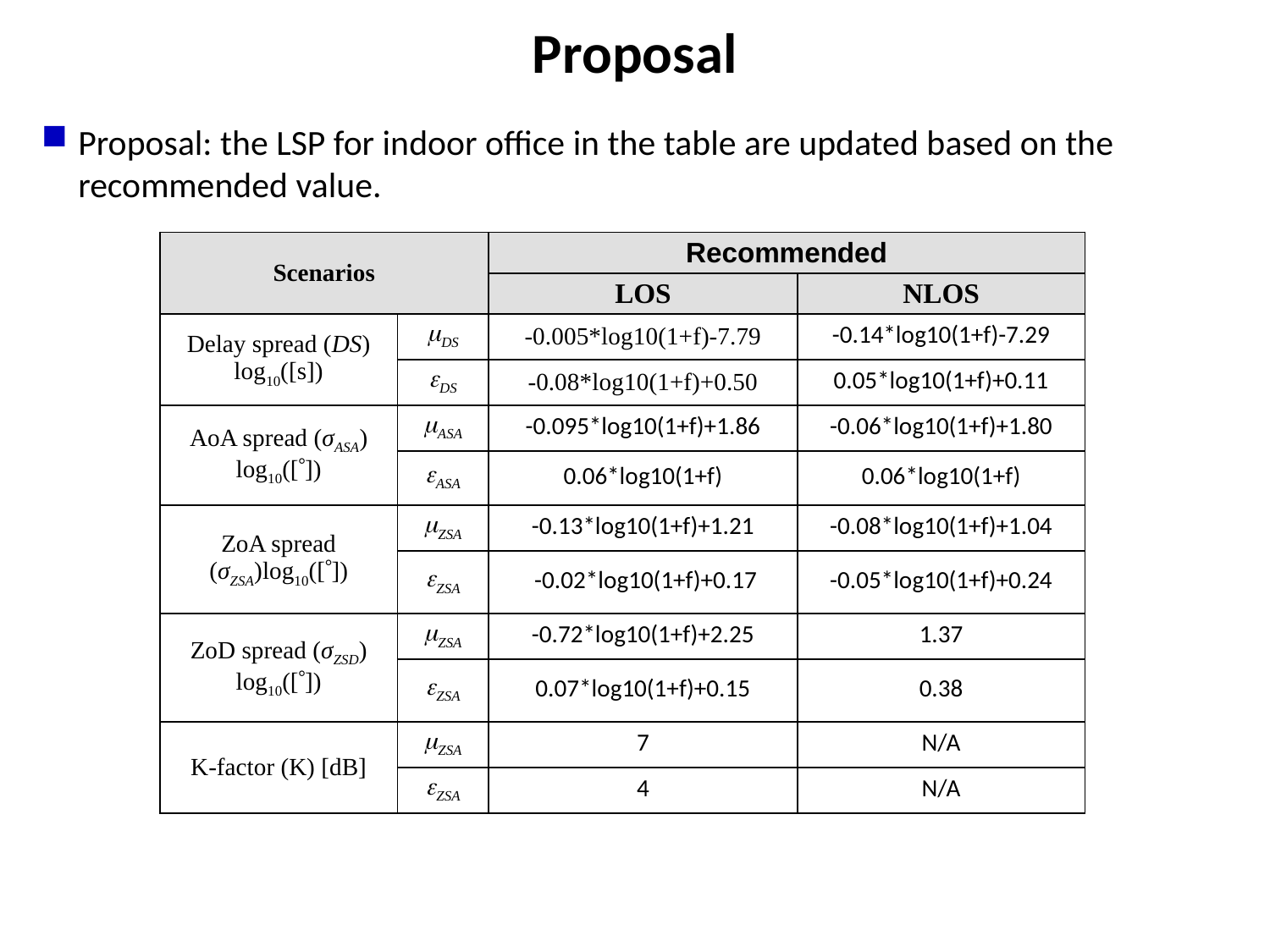

# Proposal
Proposal: the LSP for indoor office in the table are updated based on the recommended value.

| Scenarios |  | Recommended |  |
| --- | --- | --- | --- |
|  |  | LOS | NLOS |
| Delay spread (DS) log10([s]) | μDS | -0.005\*log10(1+f)-7.79 | -0.14\*log10(1+f)-7.29 |
|  | εDS | -0.08\*log10(1+f)+0.50 | 0.05\*log10(1+f)+0.11 |
| AoA spread (σASA) log10([°]) | μASA | -0.095\*log10(1+f)+1.86 | -0.06\*log10(1+f)+1.80 |
|  | εASA | 0.06\*log10(1+f) | 0.06\*log10(1+f) |
| ZoA spread (σZSA)log10([°]) | μZSA | -0.13\*log10(1+f)+1.21 | -0.08\*log10(1+f)+1.04 |
|  | εZSA | -0.02\*log10(1+f)+0.17 | -0.05\*log10(1+f)+0.24 |
| ZoD spread (σZSD) log10([°]) | μZSA | -0.72\*log10(1+f)+2.25 | 1.37 |
|  | εZSA | 0.07\*log10(1+f)+0.15 | 0.38 |
| K-factor (K) [dB] | μZSA | 7 | N/A |
|  | εZSA | 4 | N/A |